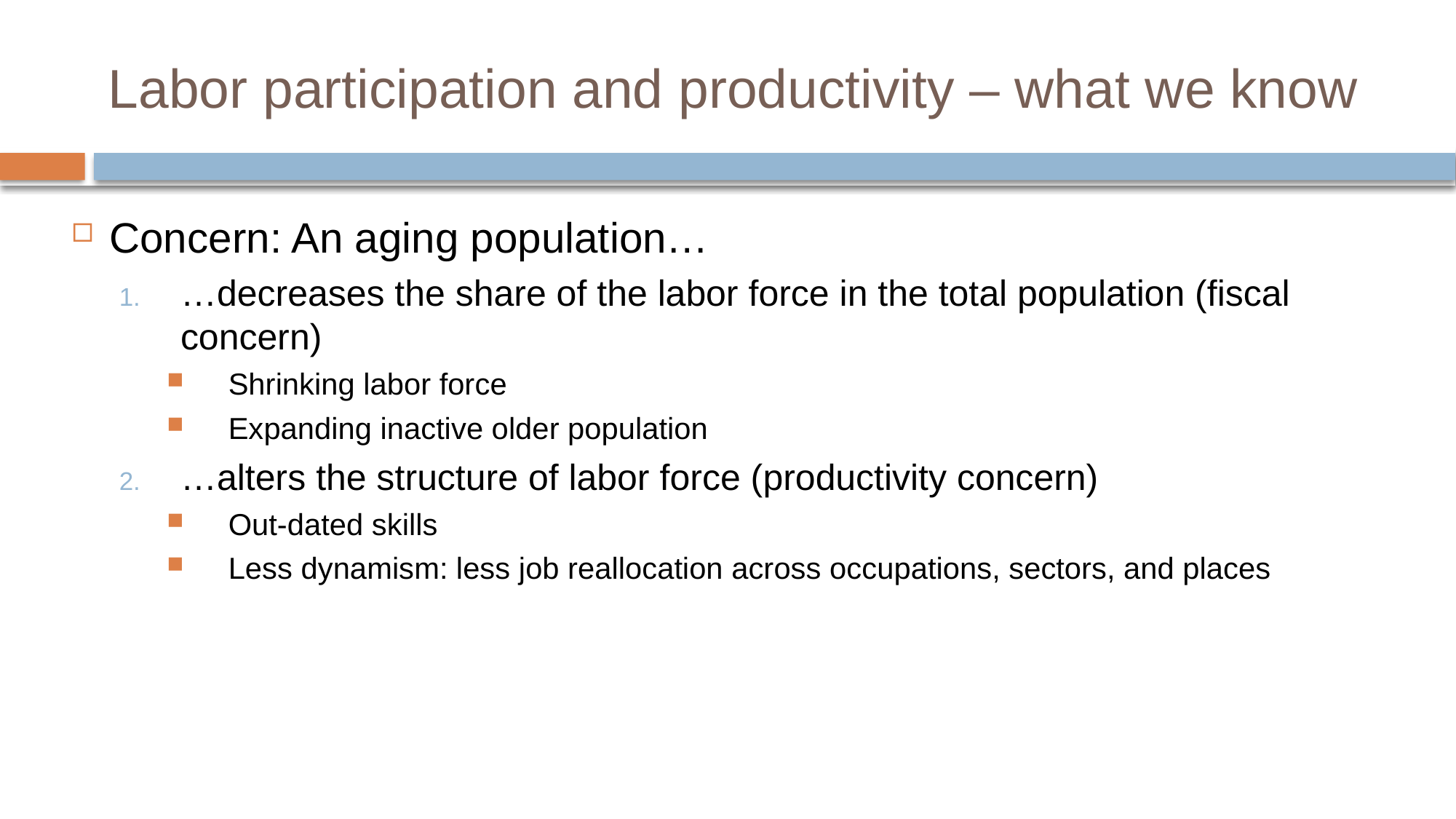

# Labor participation and productivity – what we know
Concern: An aging population…
…decreases the share of the labor force in the total population (fiscal concern)
Shrinking labor force
Expanding inactive older population
…alters the structure of labor force (productivity concern)
Out-dated skills
Less dynamism: less job reallocation across occupations, sectors, and places